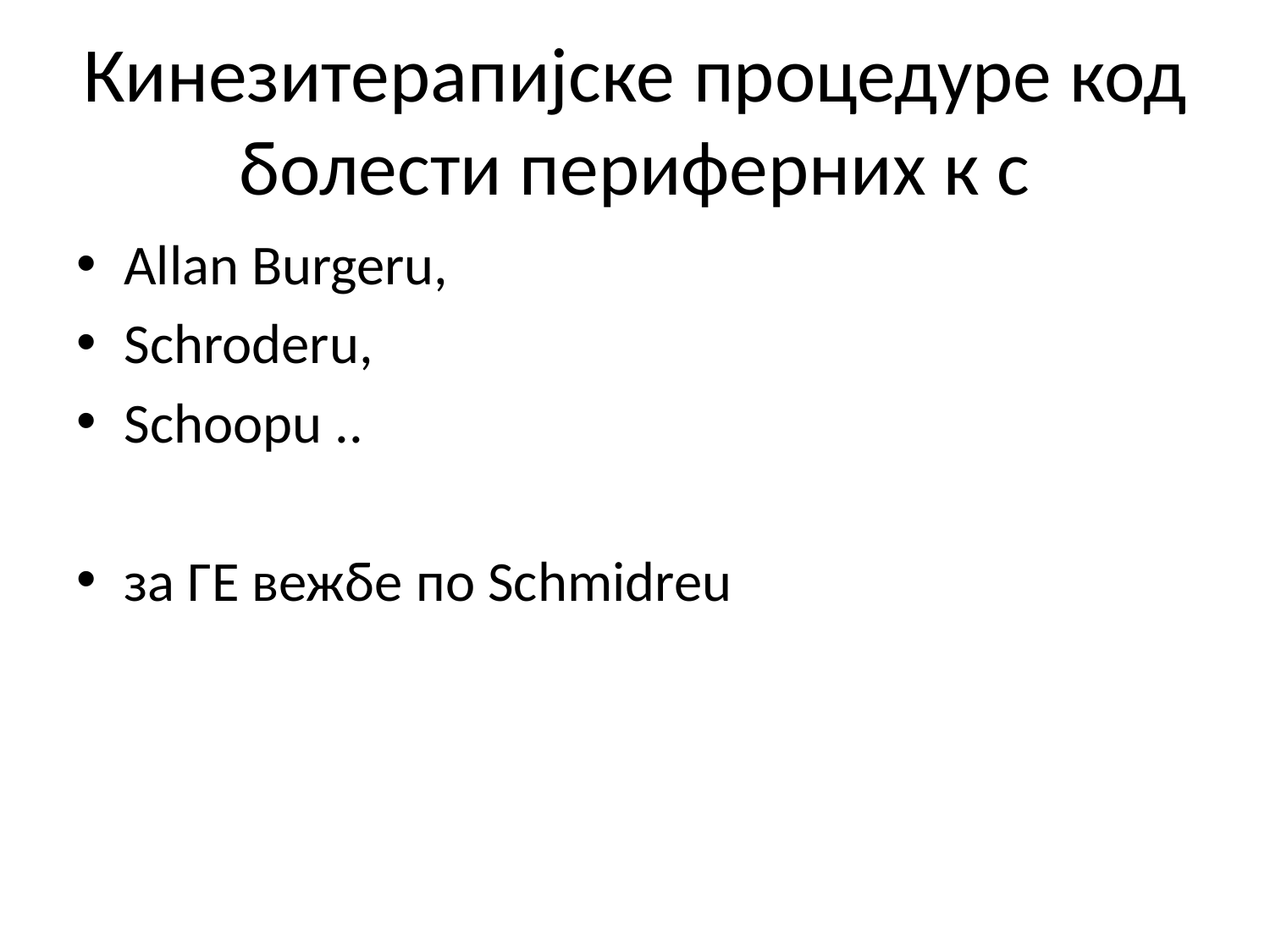

# Кинезитерапијске процедуре код болести периферних к с
Allan Burgeru,
Schroderu,
Schoopu ..

зa ГЕ вежбе пo Schmidreu